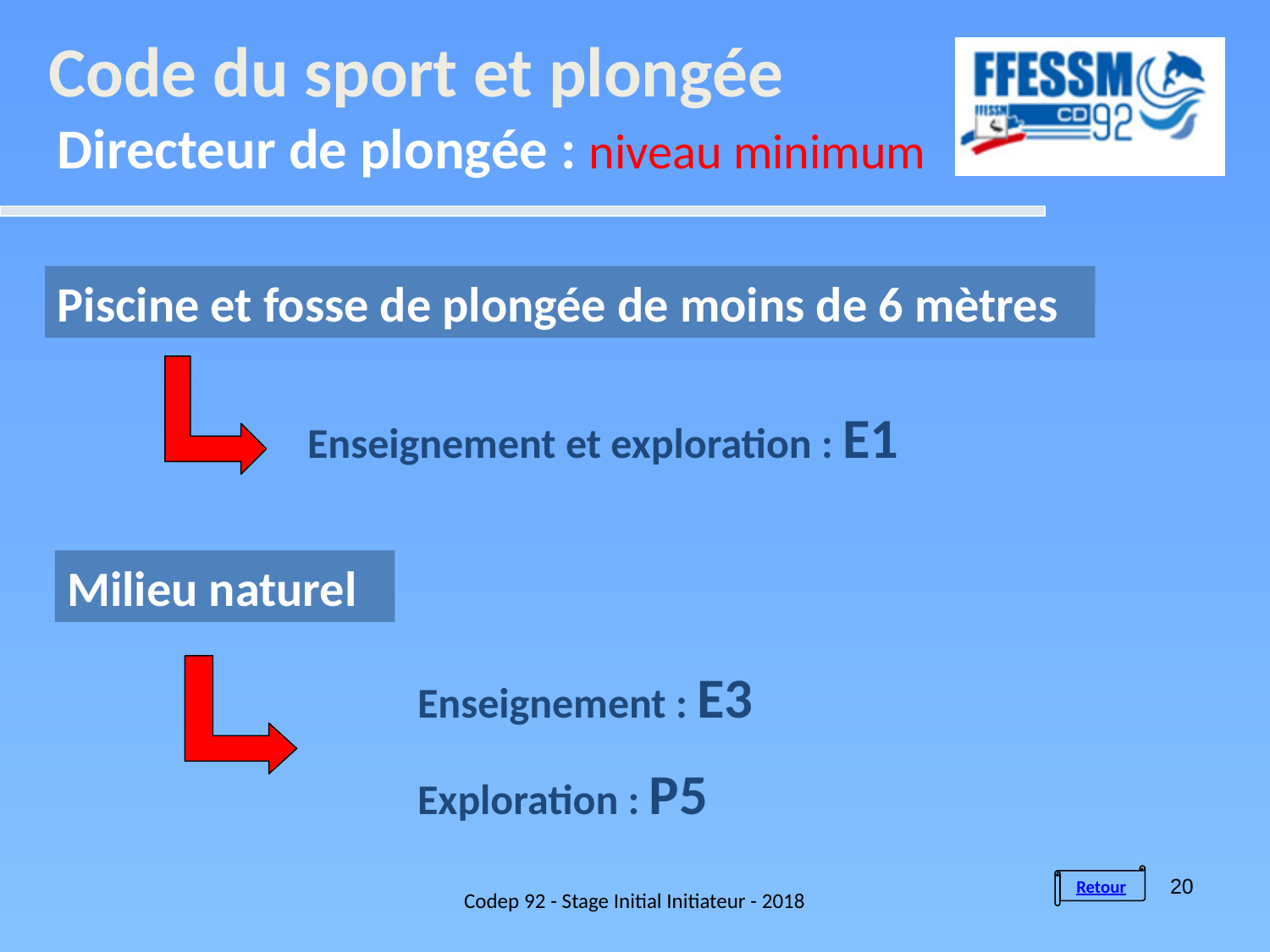

Code du sport et plongée
Directeur de plongée : niveau minimum
Piscine et fosse de plongée de moins de 6 mètres

Enseignement et exploration : E1
Milieu naturel
Enseignement : E3
Exploration : P5

Retour
Codep 92 - Stage Initial Initiateur - 2018
20